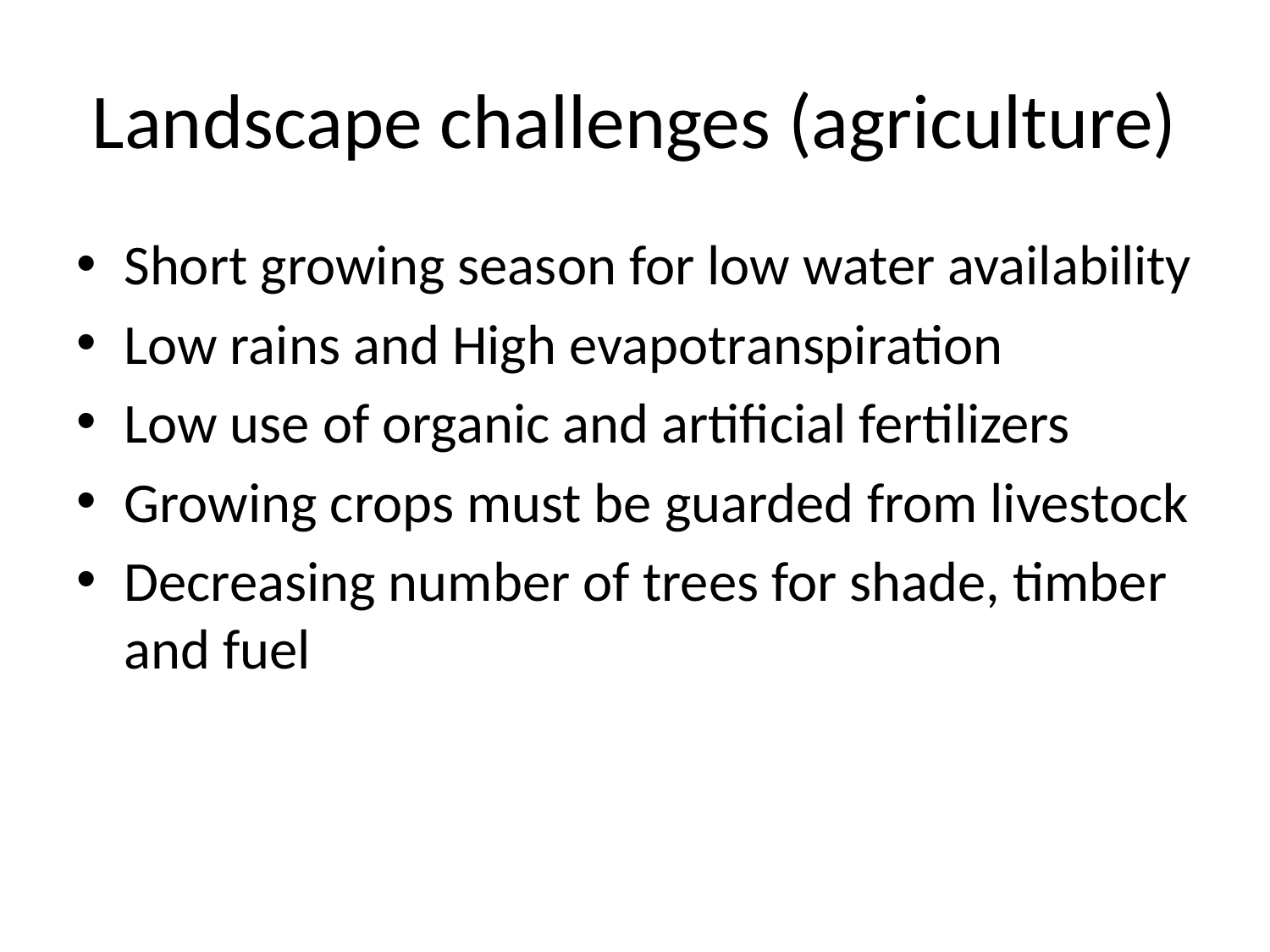

# Landscape challenges (agriculture)
Short growing season for low water availability
Low rains and High evapotranspiration
Low use of organic and artificial fertilizers
Growing crops must be guarded from livestock
Decreasing number of trees for shade, timber and fuel